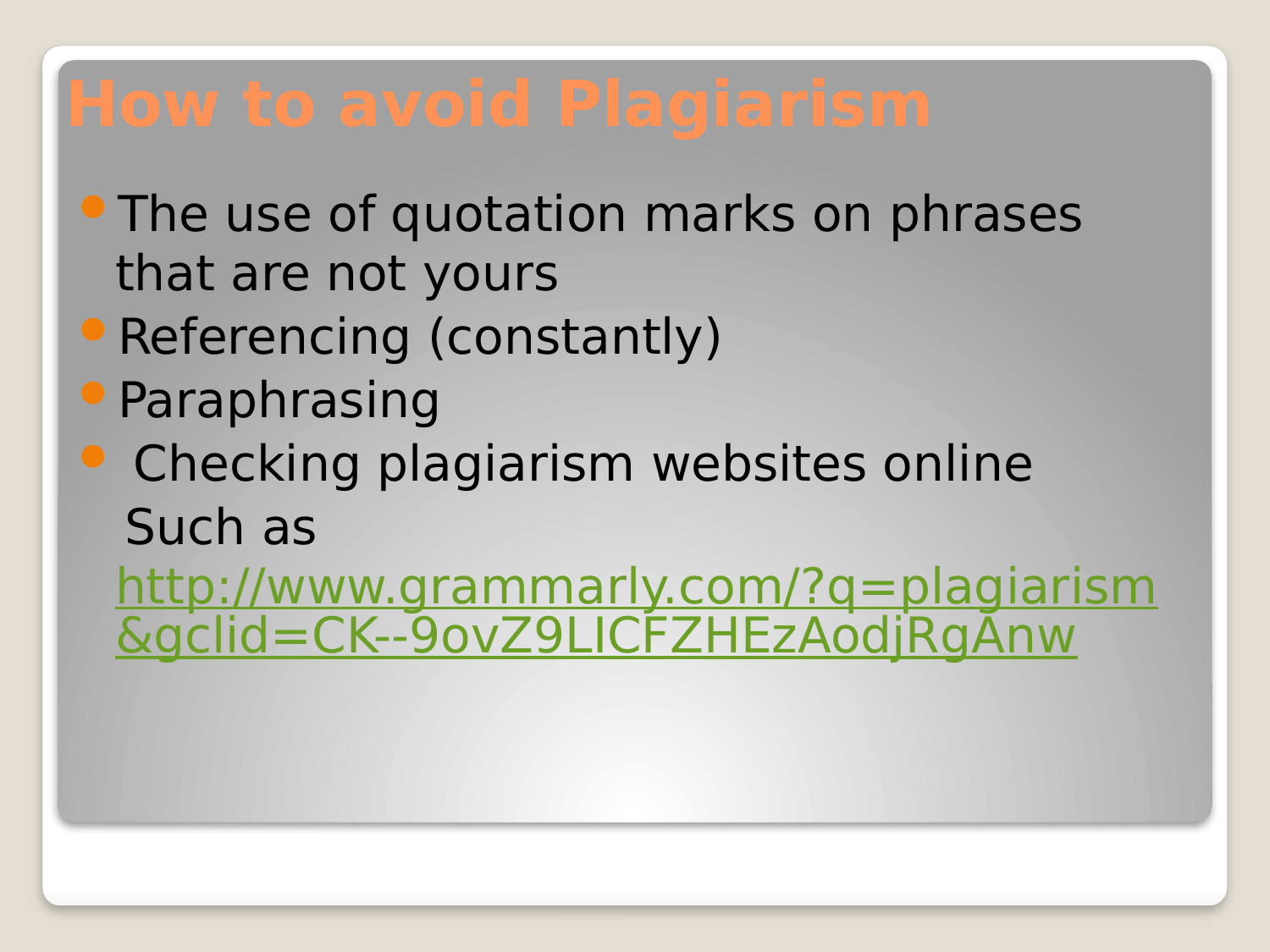

# How to avoid Plagiarism
The use of quotation marks on phrases that are not yours
Referencing (constantly)
Paraphrasing
 Checking plagiarism websites online
   Such as http://www.grammarly.com/?q=plagiarism&gclid=CK--9ovZ9LICFZHEzAodjRgAnw